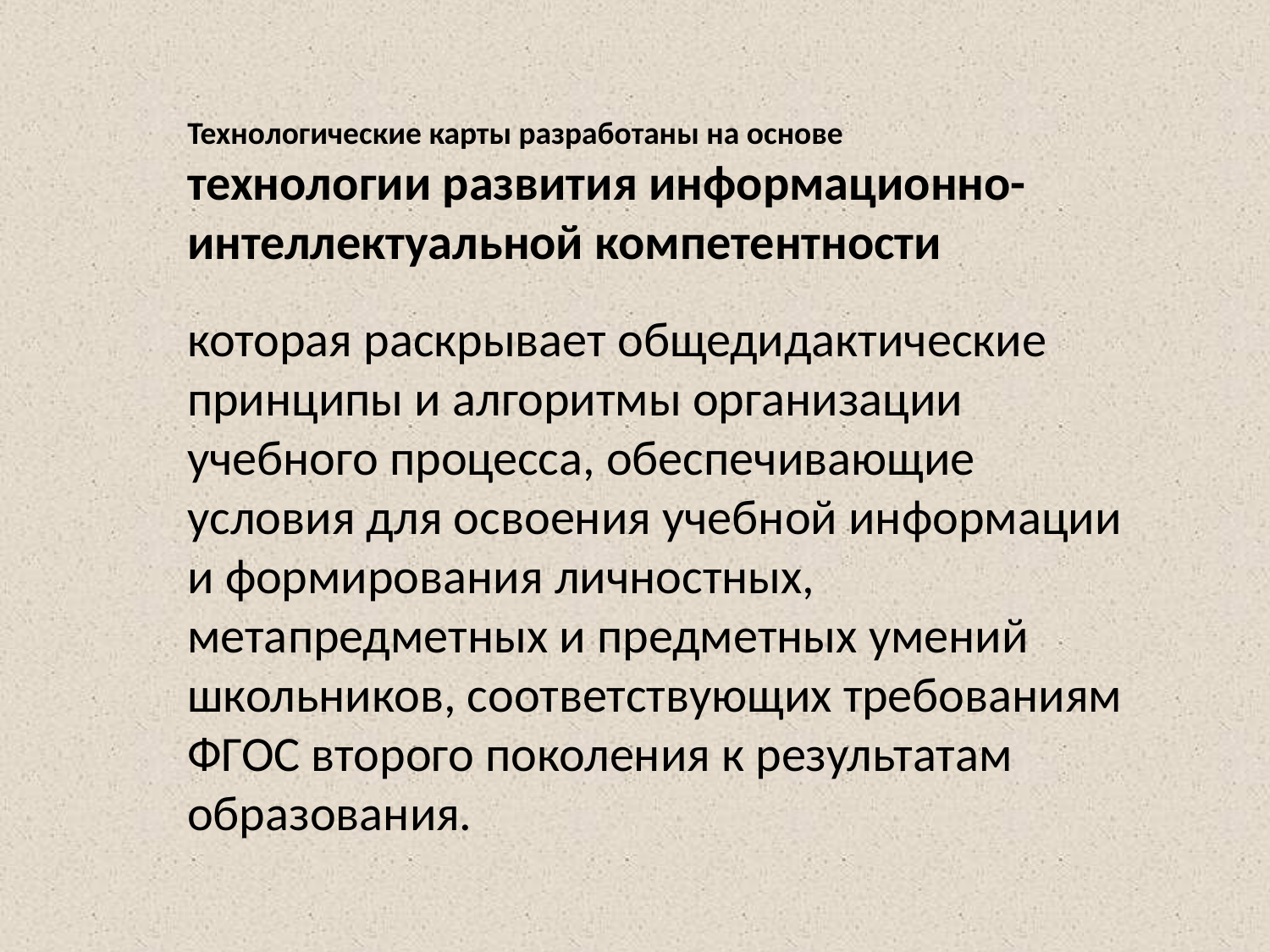

Технологические карты разработаны на основе
технологии развития информационно-интеллектуальной компетентности

которая раскрывает общедидактические принципы и алгоритмы организации учебного процесса, обеспечивающие условия для освоения учебной информации и формирования личностных, метапредметных и предметных умений школьников, соответствующих требованиям ФГОС второго поколения к результатам образования.